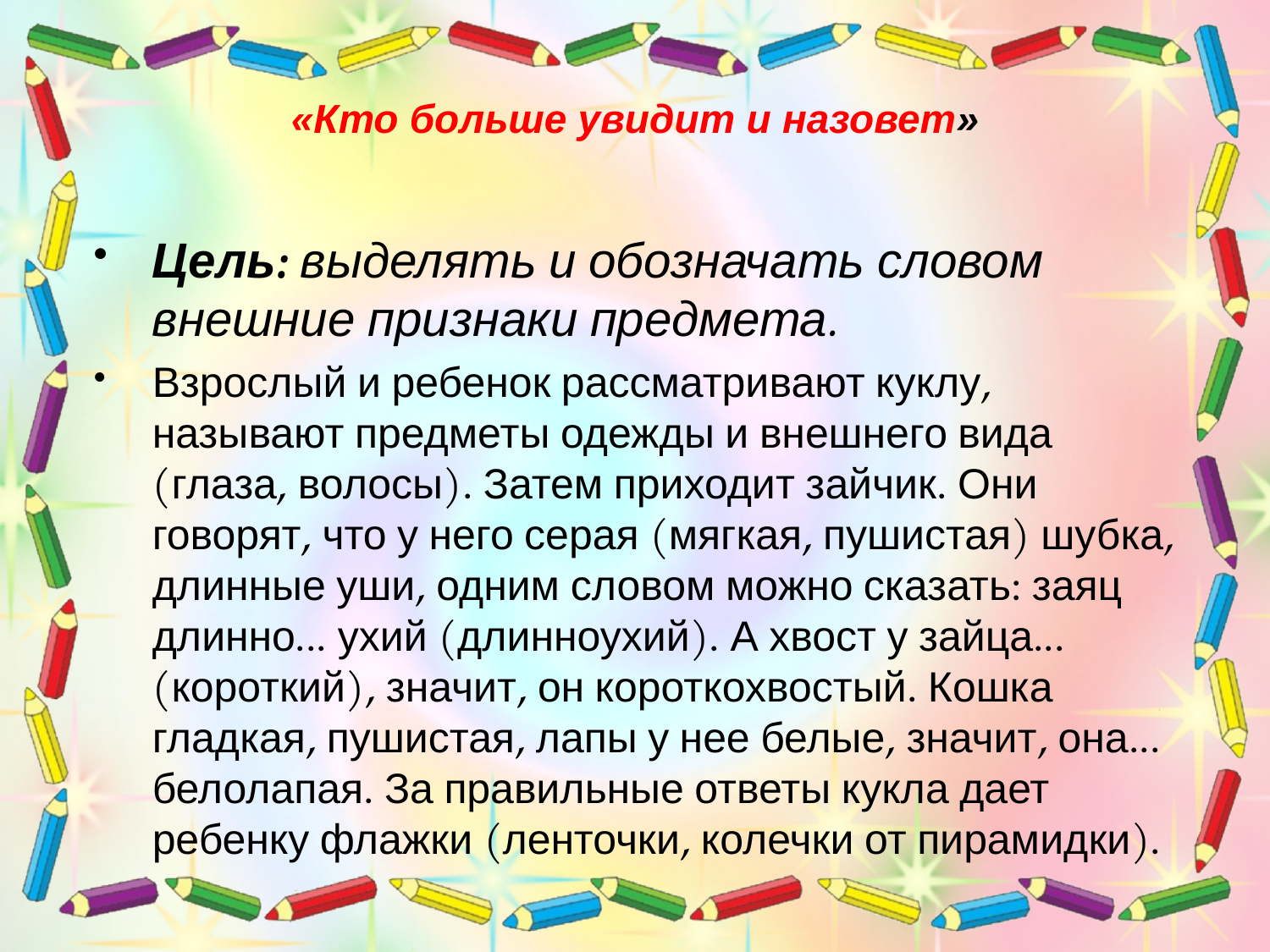

# «Кто больше увидит и назовет»
Цель: выделять и обозначать словом внешние признаки предмета.
Взрослый и ребенок рассматривают куклу, называют предметы одежды и внешнего вида (глаза, волосы). Затем приходит зайчик. Они говорят, что у него серая (мягкая, пушистая) шубка, длинные уши, одним словом можно сказать: заяц длинно... ухий (длинноухий). А хвост у зайца... (короткий), значит, он короткохвостый. Кошка гладкая, пушистая, лапы у нее белые, значит, она... белолапая. За правильные ответы кукла дает ребенку флажки (ленточки, колечки от пирамидки).